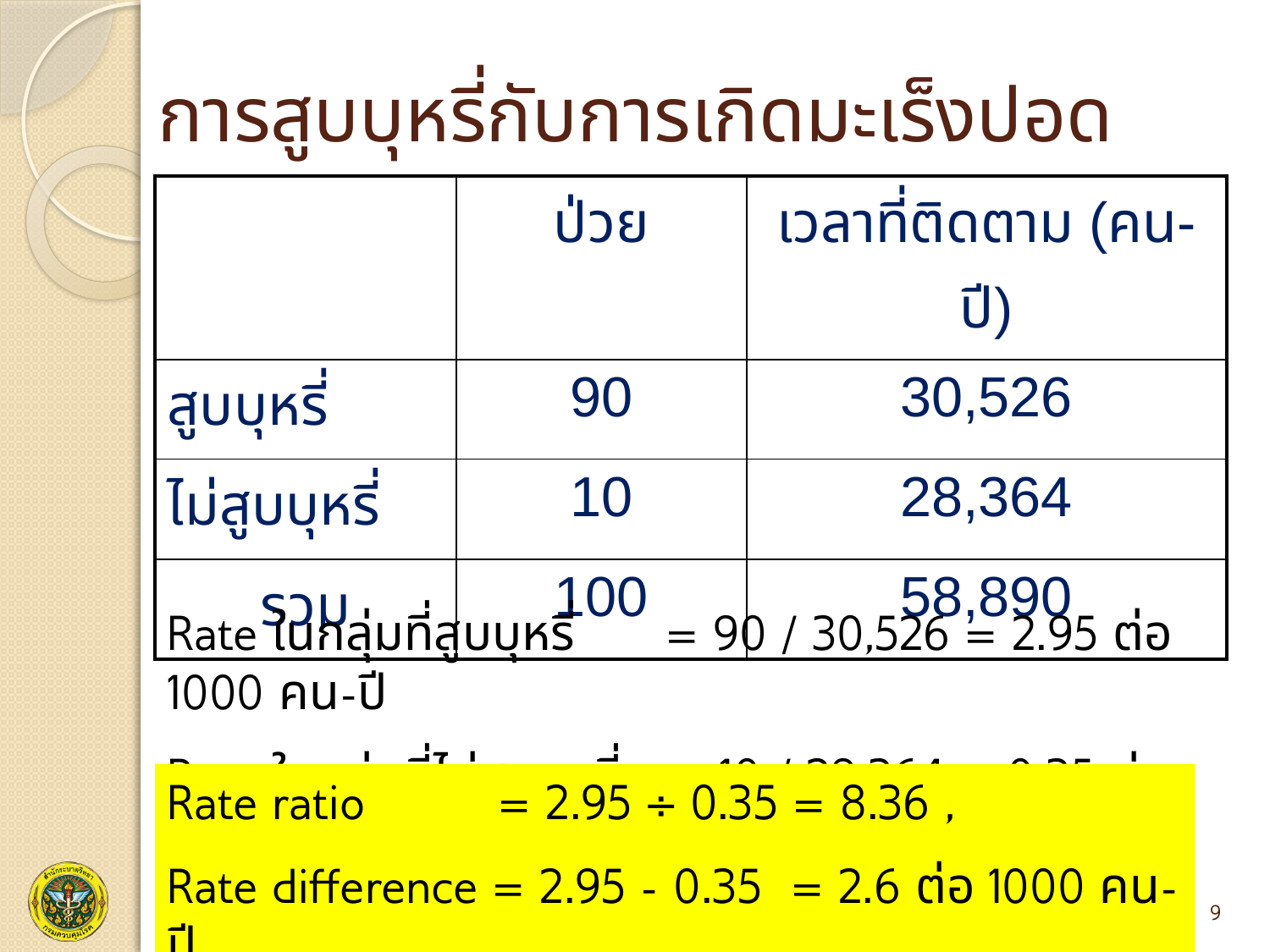

# การสูบบุหรี่กับการเกิดมะเร็งปอด
|  | ป่วย | เวลาที่ติดตาม (คน-ปี) |
| --- | --- | --- |
| สูบบุหรี่ | 90 | 30,526 |
| ไม่สูบบุหรี่ | 10 | 28,364 |
| รวม | 100 | 58,890 |
Rate ในกลุ่มที่สูบบุหรี่       = 90 / 30,526 = 2.95 ต่อ 1000 คน-ปี
Rate ในกลุ่มที่ไม่สูบบุหรี่    = 10 / 28,364 = 0.35 ต่อ 1000 คน-ปี
Rate ratio         = 2.95 ÷ 0.35 = 8.36 ,
Rate difference = 2.95 - 0.35  = 2.6 ต่อ 1000 คน-ปี
9